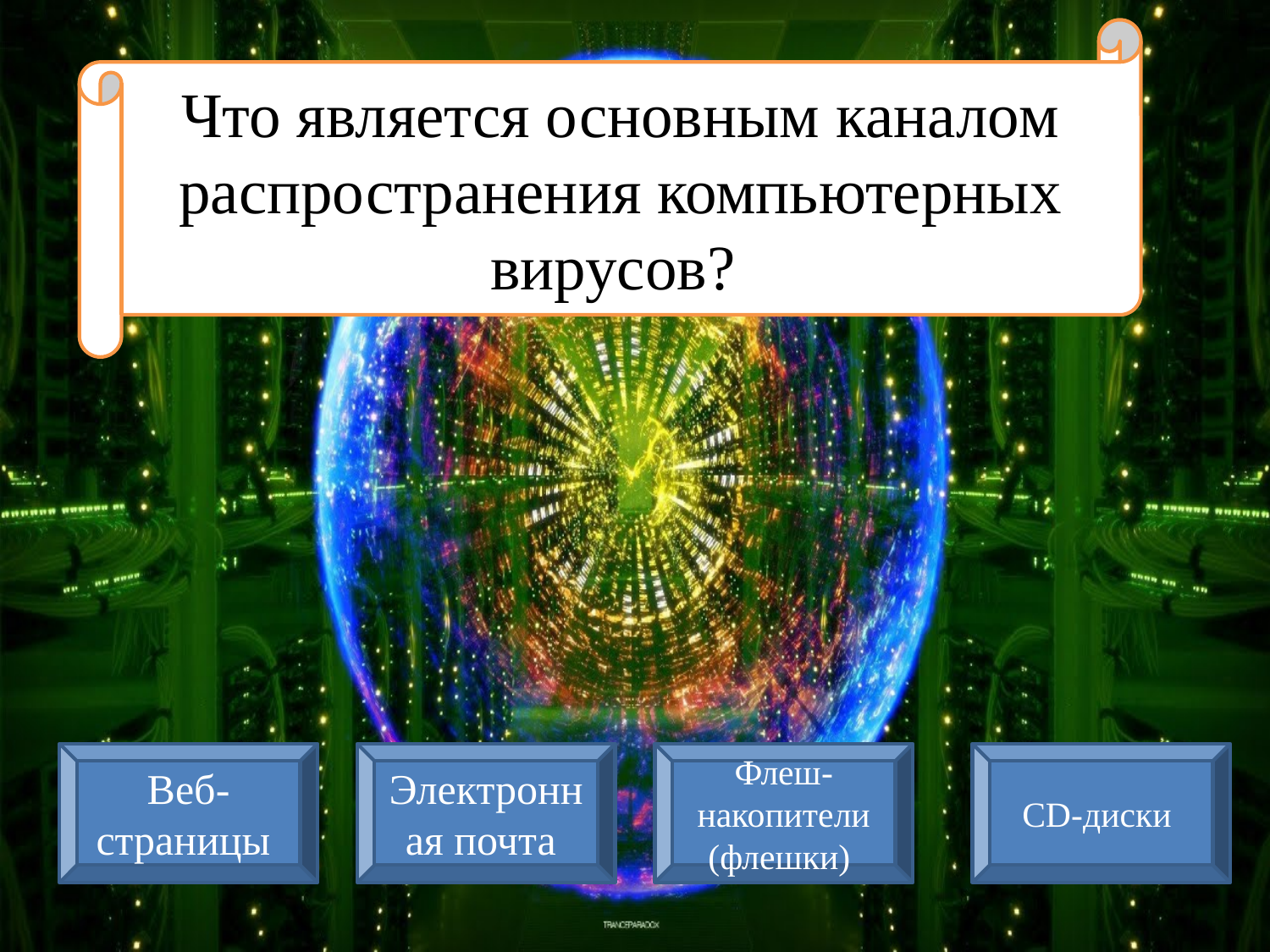

Что является основным каналом распространения компьютерных вирусов?
Веб-страницы
Электронная почта
Флеш-накопители (флешки)
CD-диски